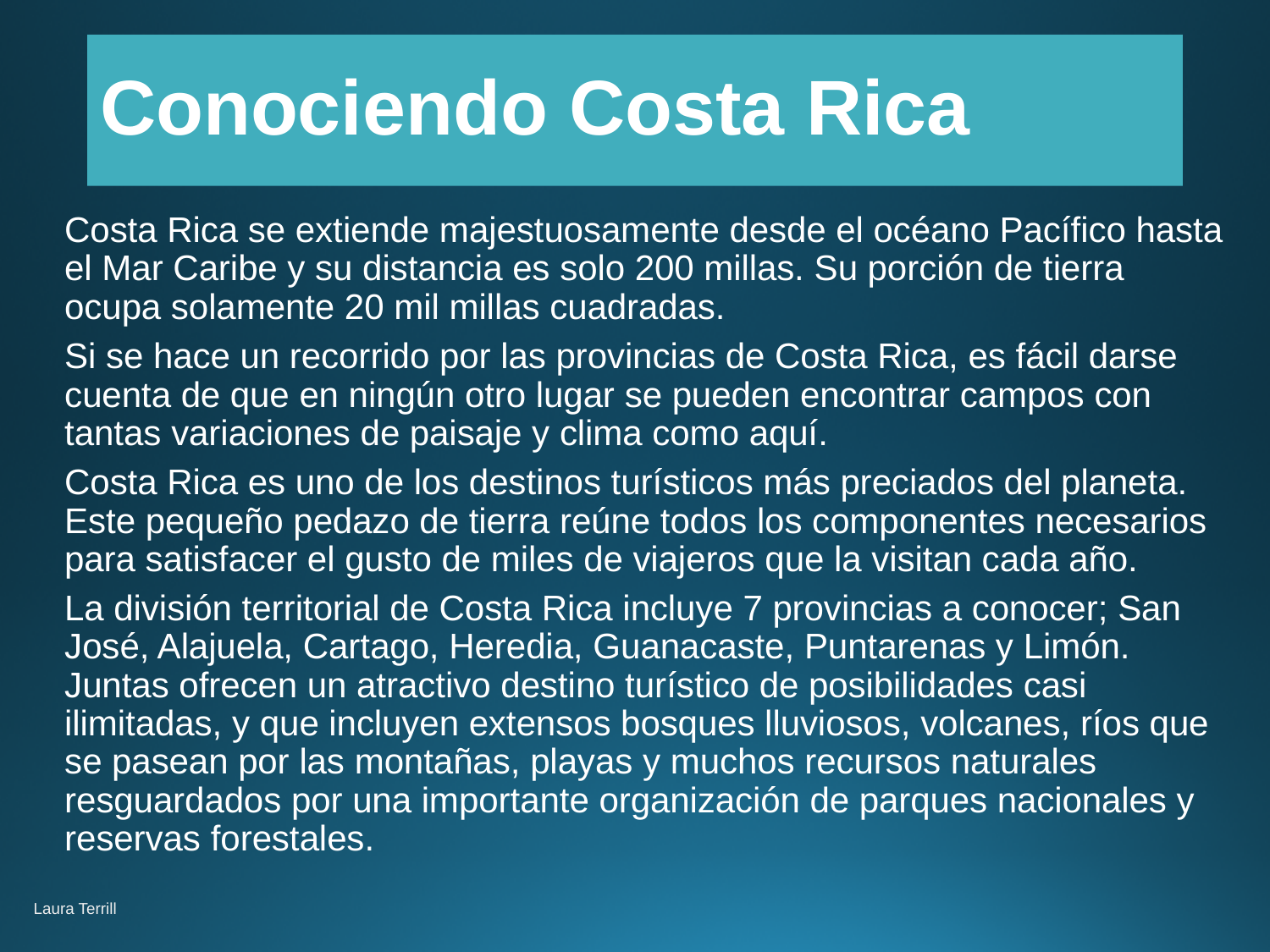

# Conociendo Costa Rica
Costa Rica se extiende majestuosamente desde el océano Pacífico hasta el Mar Caribe y su distancia es solo 200 millas. Su porción de tierra ocupa solamente 20 mil millas cuadradas.
Si se hace un recorrido por las provincias de Costa Rica, es fácil darse cuenta de que en ningún otro lugar se pueden encontrar campos con tantas variaciones de paisaje y clima como aquí.
Costa Rica es uno de los destinos turísticos más preciados del planeta. Este pequeño pedazo de tierra reúne todos los componentes necesarios para satisfacer el gusto de miles de viajeros que la visitan cada año.
La división territorial de Costa Rica incluye 7 provincias a conocer; San José, Alajuela, Cartago, Heredia, Guanacaste, Puntarenas y Limón.  Juntas ofrecen un atractivo destino turístico de posibilidades casi ilimitadas, y que incluyen extensos bosques lluviosos, volcanes, ríos que se pasean por las montañas, playas y muchos recursos naturales resguardados por una importante organización de parques nacionales y reservas forestales.

Laura Terrill